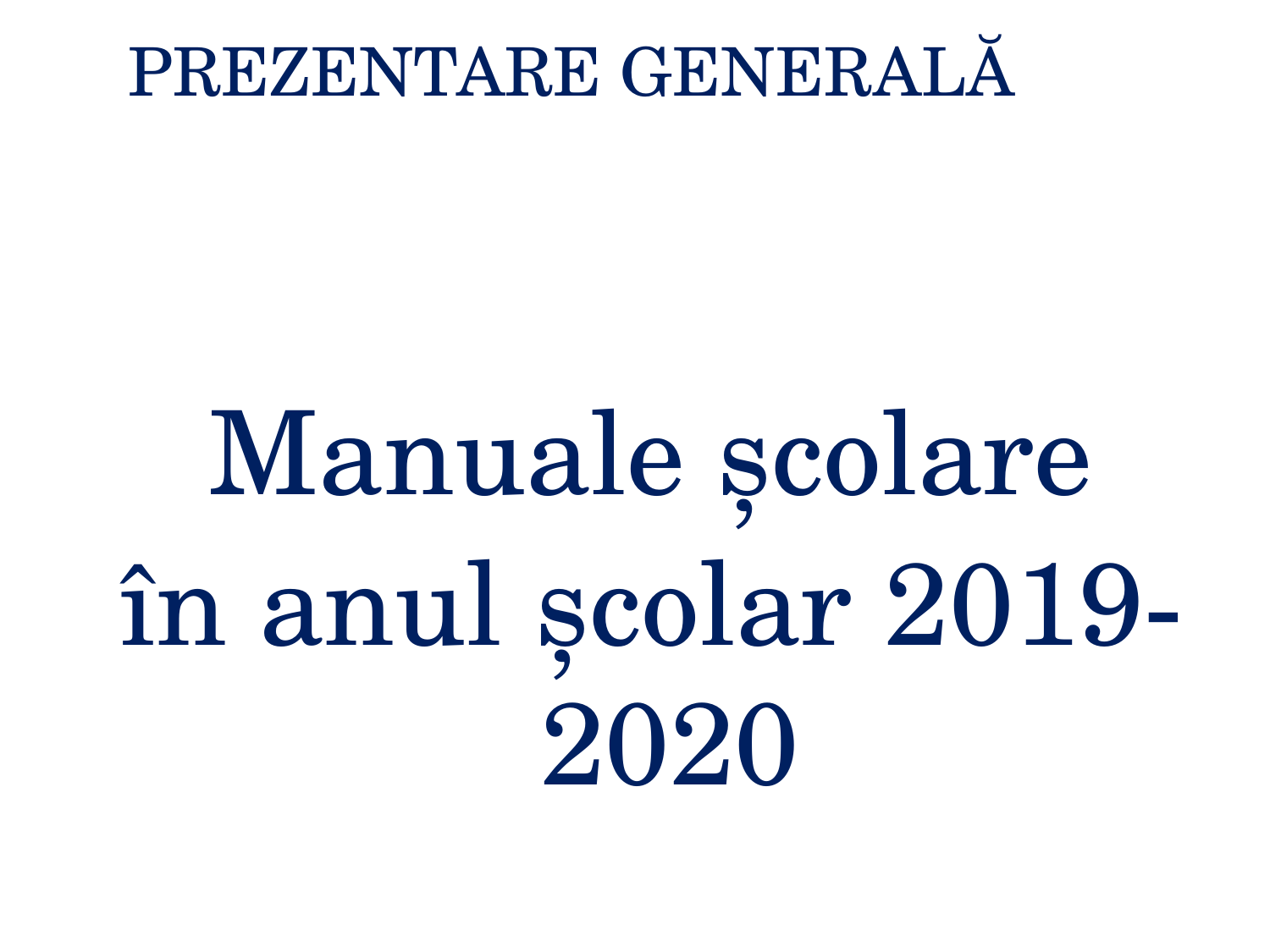

PREZENTARE GENERALĂ

Manuale şcolare
în anul şcolar 2019-2020
26